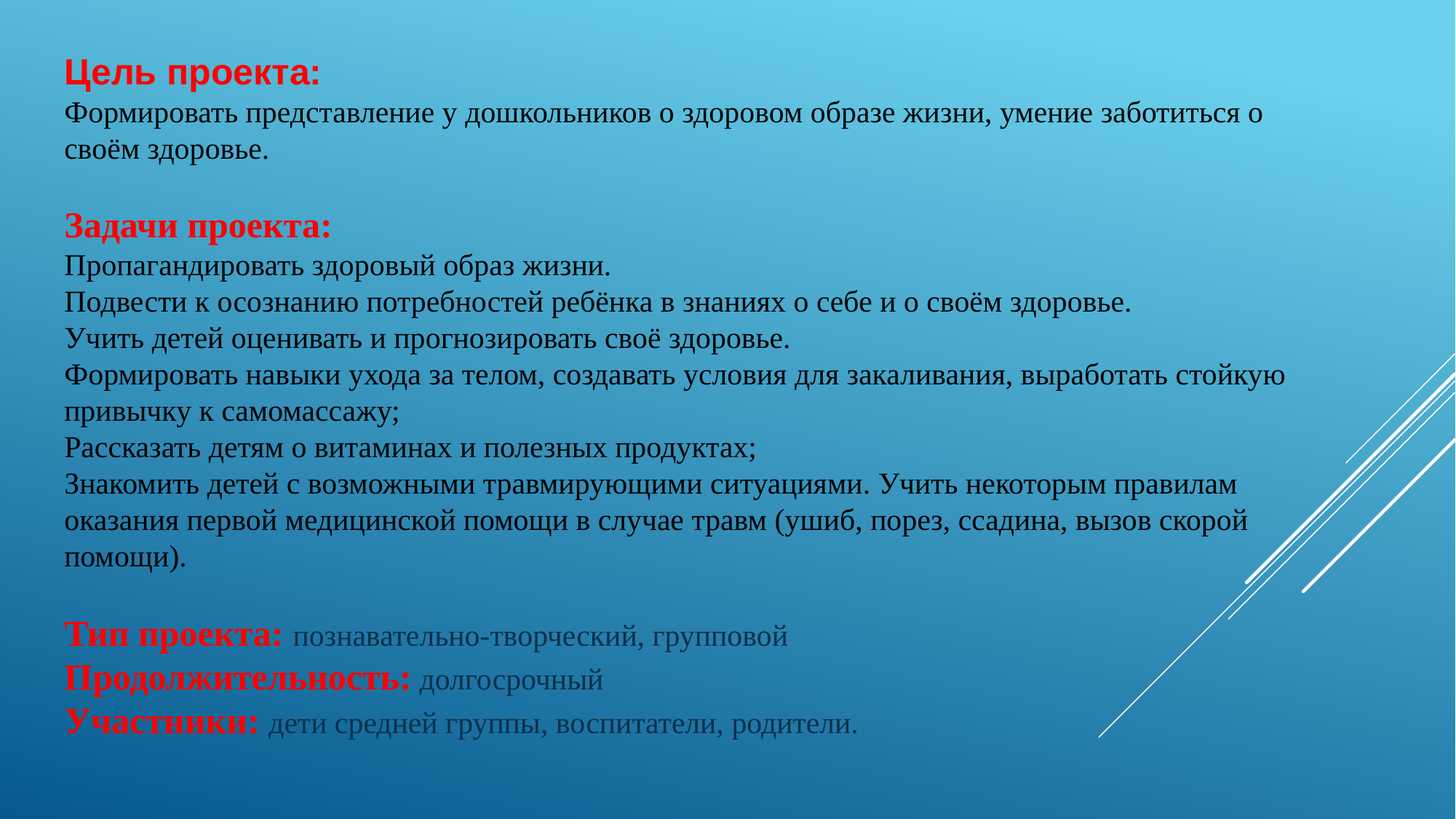

Цель проекта:
Формировать представление у дошкольников о здоровом образе жизни, умение заботиться о своём здоровье.

Задачи проекта:
Пропагандировать здоровый образ жизни.
Подвести к осознанию потребностей ребёнка в знаниях о себе и о своём здоровье.
Учить детей оценивать и прогнозировать своё здоровье.
Формировать навыки ухода за телом, создавать условия для закаливания, выработать стойкую привычку к самомассажу;
Рассказать детям о витаминах и полезных продуктах;
Знакомить детей с возможными травмирующими ситуациями. Учить некоторым правилам оказания первой медицинской помощи в случае травм (ушиб, порез, ссадина, вызов скорой помощи).

Тип проекта: познавательно-творческий, групповой
Продолжительность: долгосрочный
Участники: дети средней группы, воспитатели, родители.